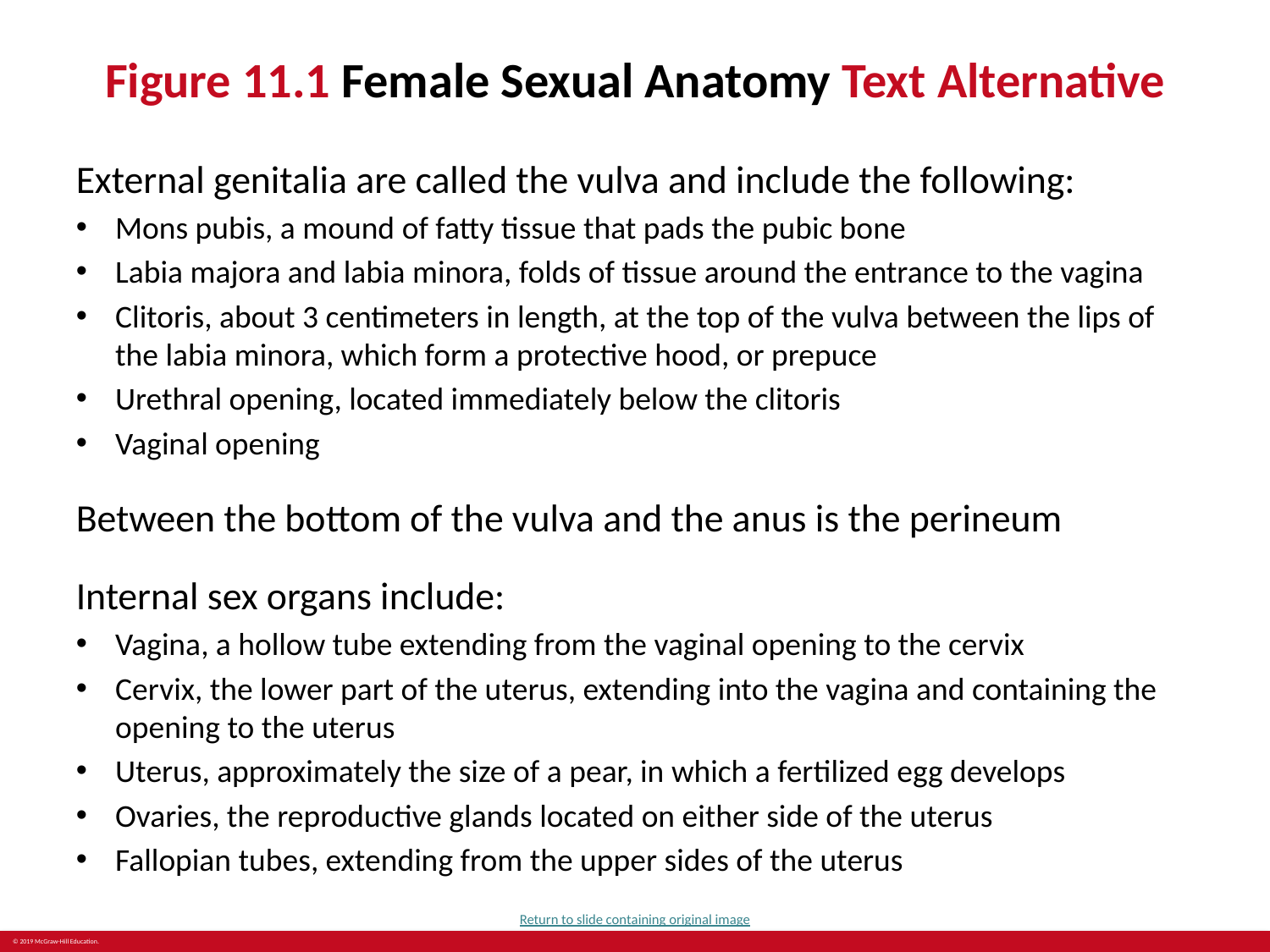

# Figure 11.1 Female Sexual Anatomy Text Alternative
External genitalia are called the vulva and include the following:
Mons pubis, a mound of fatty tissue that pads the pubic bone
Labia majora and labia minora, folds of tissue around the entrance to the vagina
Clitoris, about 3 centimeters in length, at the top of the vulva between the lips of the labia minora, which form a protective hood, or prepuce
Urethral opening, located immediately below the clitoris
Vaginal opening
Between the bottom of the vulva and the anus is the perineum
Internal sex organs include:
Vagina, a hollow tube extending from the vaginal opening to the cervix
Cervix, the lower part of the uterus, extending into the vagina and containing the opening to the uterus
Uterus, approximately the size of a pear, in which a fertilized egg develops
Ovaries, the reproductive glands located on either side of the uterus
Fallopian tubes, extending from the upper sides of the uterus
Return to slide containing original image